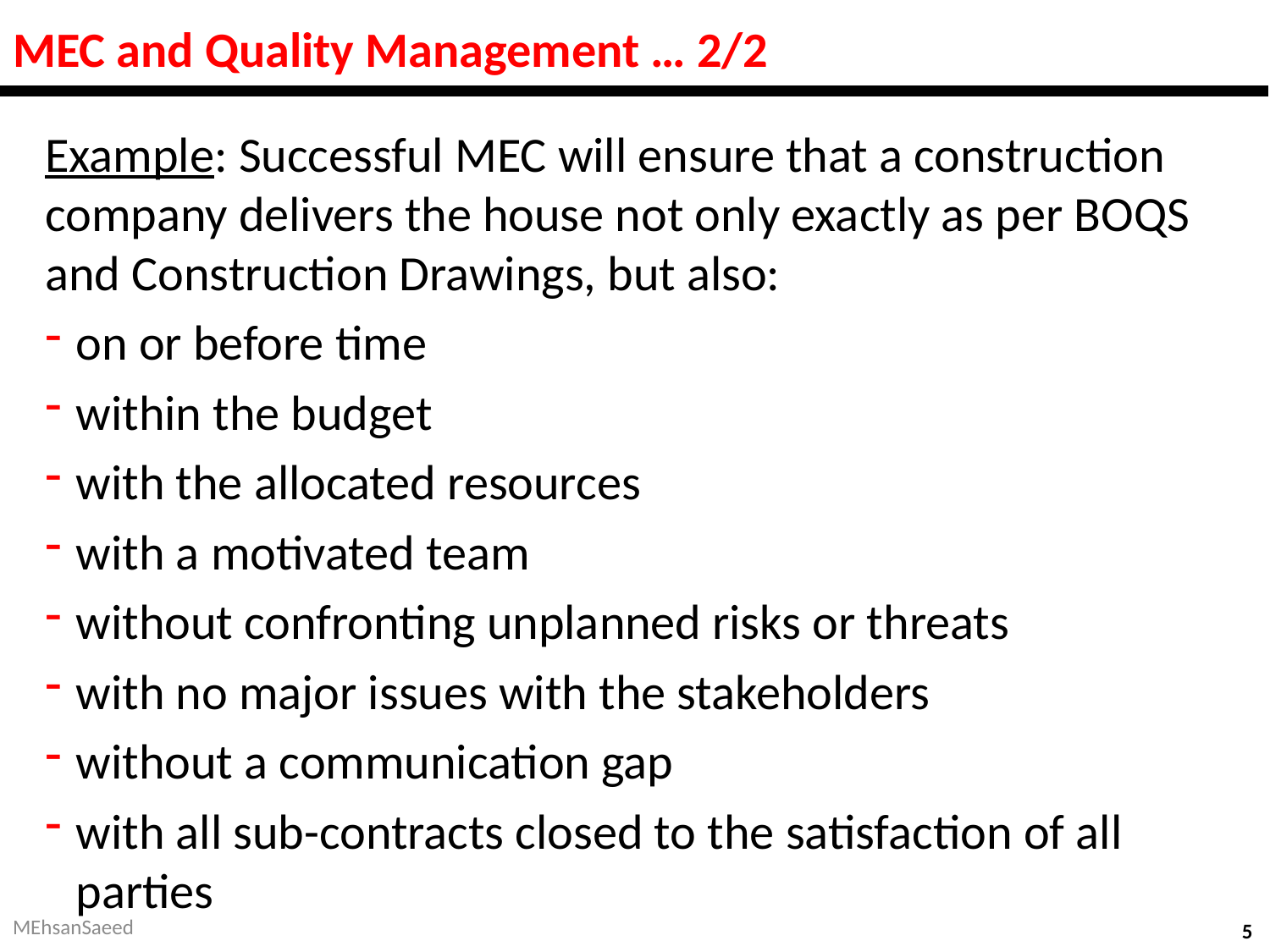

# MEC and Quality Management … 2/2
Example: Successful MEC will ensure that a construction company delivers the house not only exactly as per BOQS and Construction Drawings, but also:
on or before time
within the budget
with the allocated resources
with a motivated team
without confronting unplanned risks or threats
with no major issues with the stakeholders
without a communication gap
with all sub-contracts closed to the satisfaction of all parties

MEhsanSaeed
5